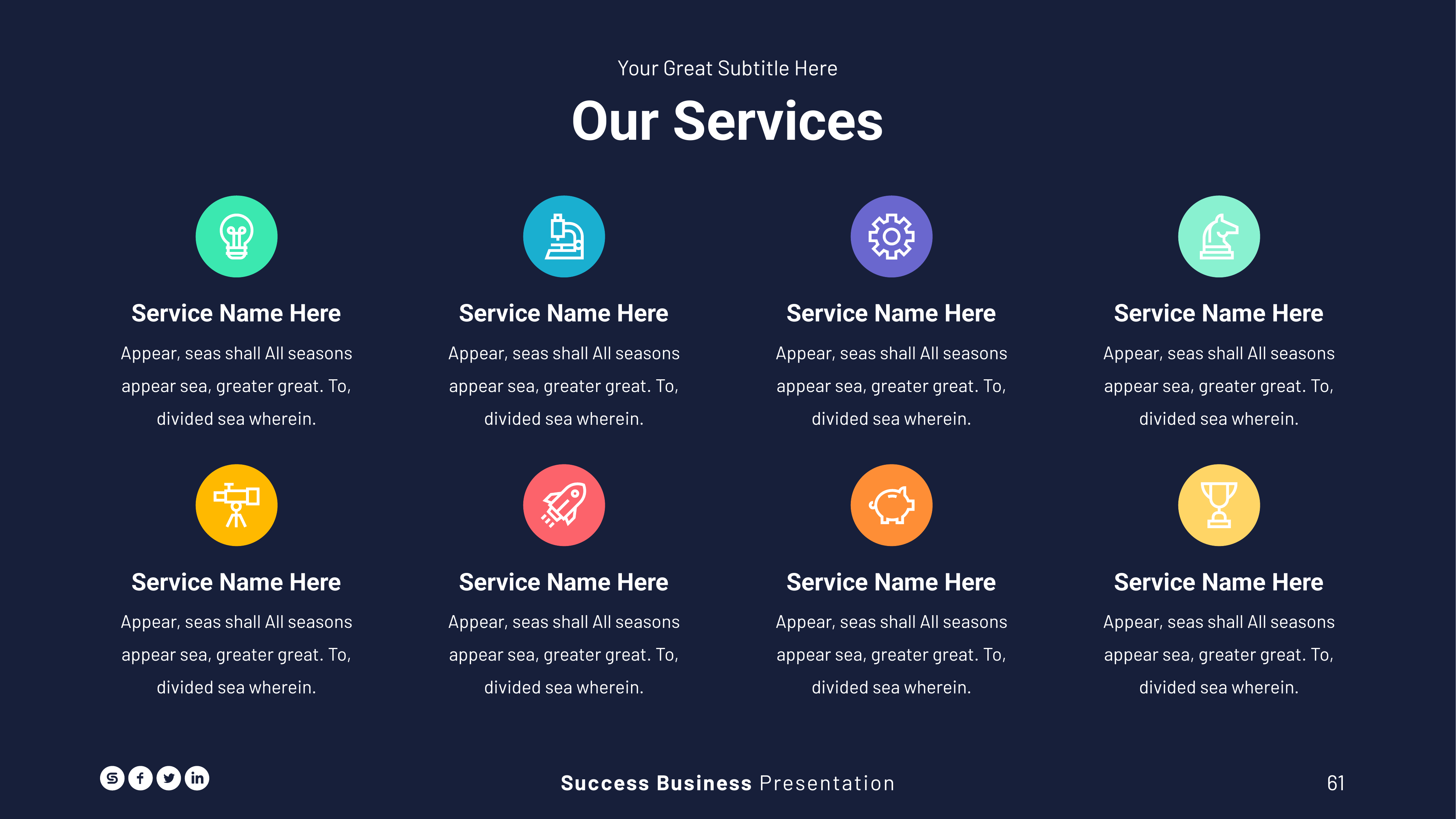

Your Great Subtitle Here
Our Services

Service Name Here
Appear, seas shall All seasons appear sea, greater great. To, divided sea wherein.
Service Name Here
Appear, seas shall All seasons appear sea, greater great. To, divided sea wherein.
Service Name Here
Appear, seas shall All seasons appear sea, greater great. To, divided sea wherein.
Service Name Here
Appear, seas shall All seasons appear sea, greater great. To, divided sea wherein.

Service Name Here
Appear, seas shall All seasons appear sea, greater great. To, divided sea wherein.
Service Name Here
Appear, seas shall All seasons appear sea, greater great. To, divided sea wherein.
Service Name Here
Appear, seas shall All seasons appear sea, greater great. To, divided sea wherein.
Service Name Here
Appear, seas shall All seasons appear sea, greater great. To, divided sea wherein.